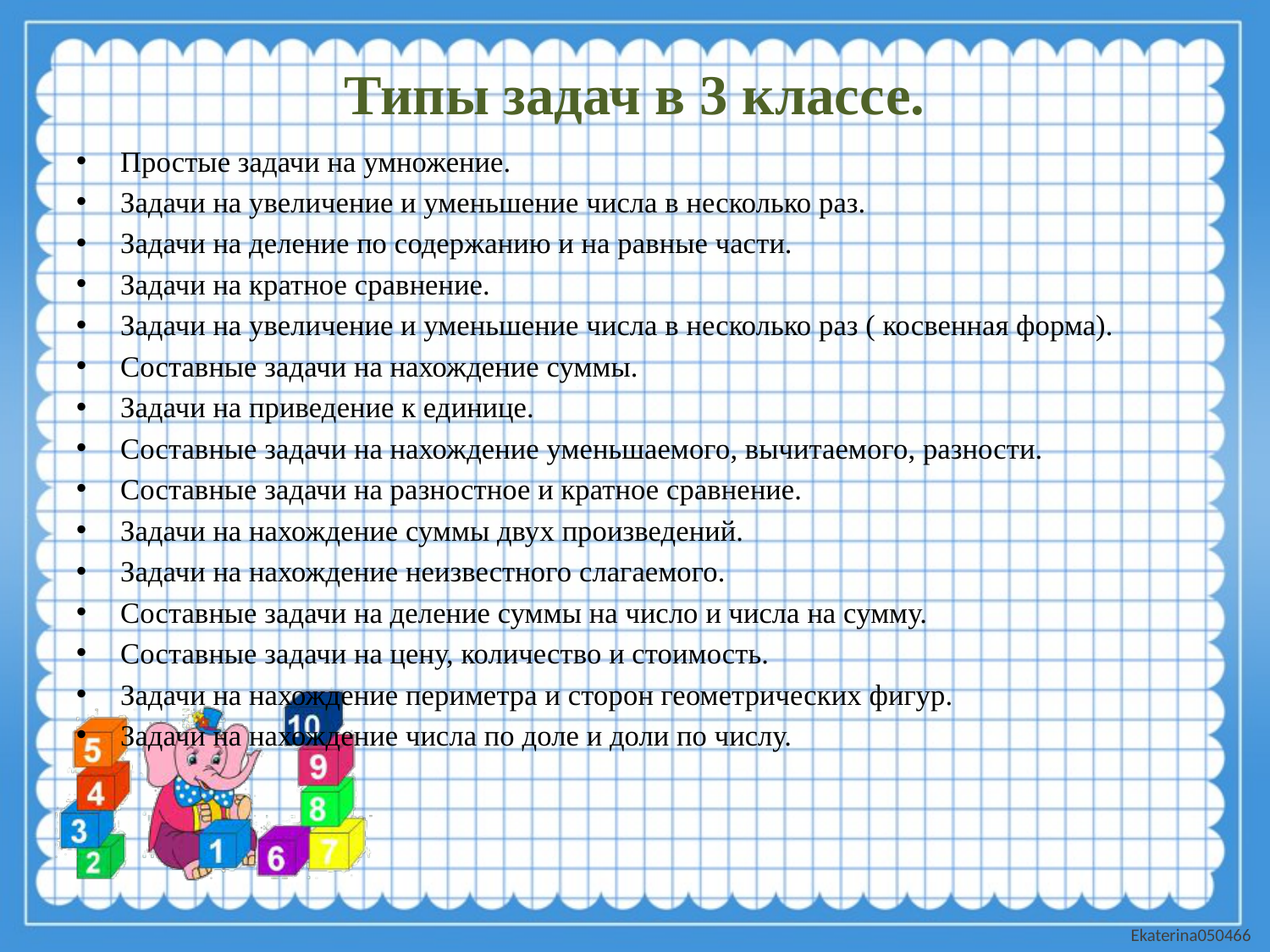

# Типы задач в 3 классе.
Простые задачи на умножение.
Задачи на увеличение и уменьшение числа в несколько раз.
Задачи на деление по содержанию и на равные части.
Задачи на кратное сравнение.
Задачи на увеличение и уменьшение числа в несколько раз ( косвенная форма).
Составные задачи на нахождение суммы.
Задачи на приведение к единице.
Составные задачи на нахождение уменьшаемого, вычитаемого, разности.
Составные задачи на разностное и кратное сравнение.
Задачи на нахождение суммы двух произведений.
Задачи на нахождение неизвестного слагаемого.
Составные задачи на деление суммы на число и числа на сумму.
Составные задачи на цену, количество и стоимость.
Задачи на нахождение периметра и сторон геометрических фигур.
Задачи на нахождение числа по доле и доли по числу.